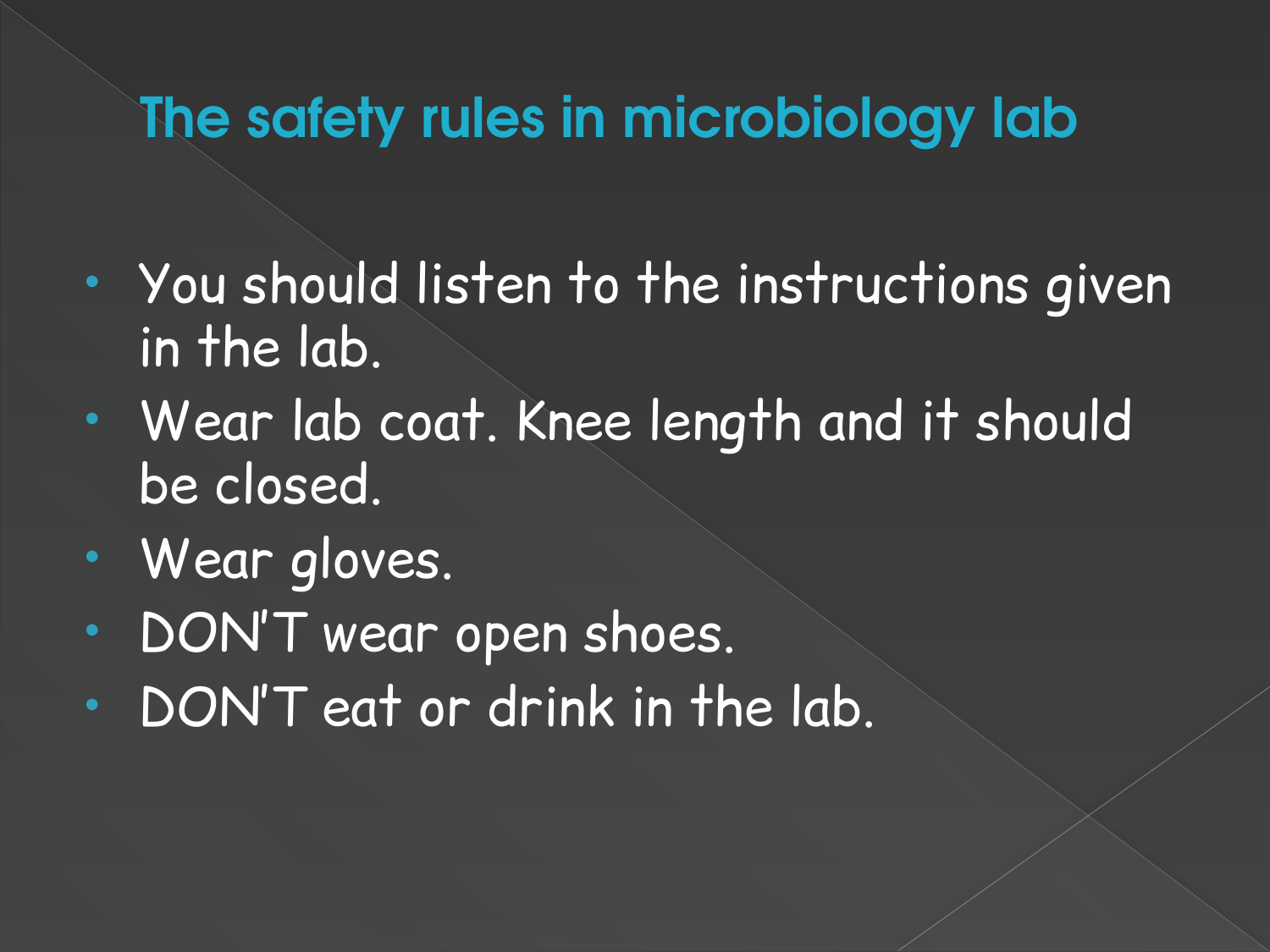

# The safety rules in microbiology lab
You should listen to the instructions given in the lab.
Wear lab coat. Knee length and it should be closed.
Wear gloves.
DON’T wear open shoes.
DON’T eat or drink in the lab.